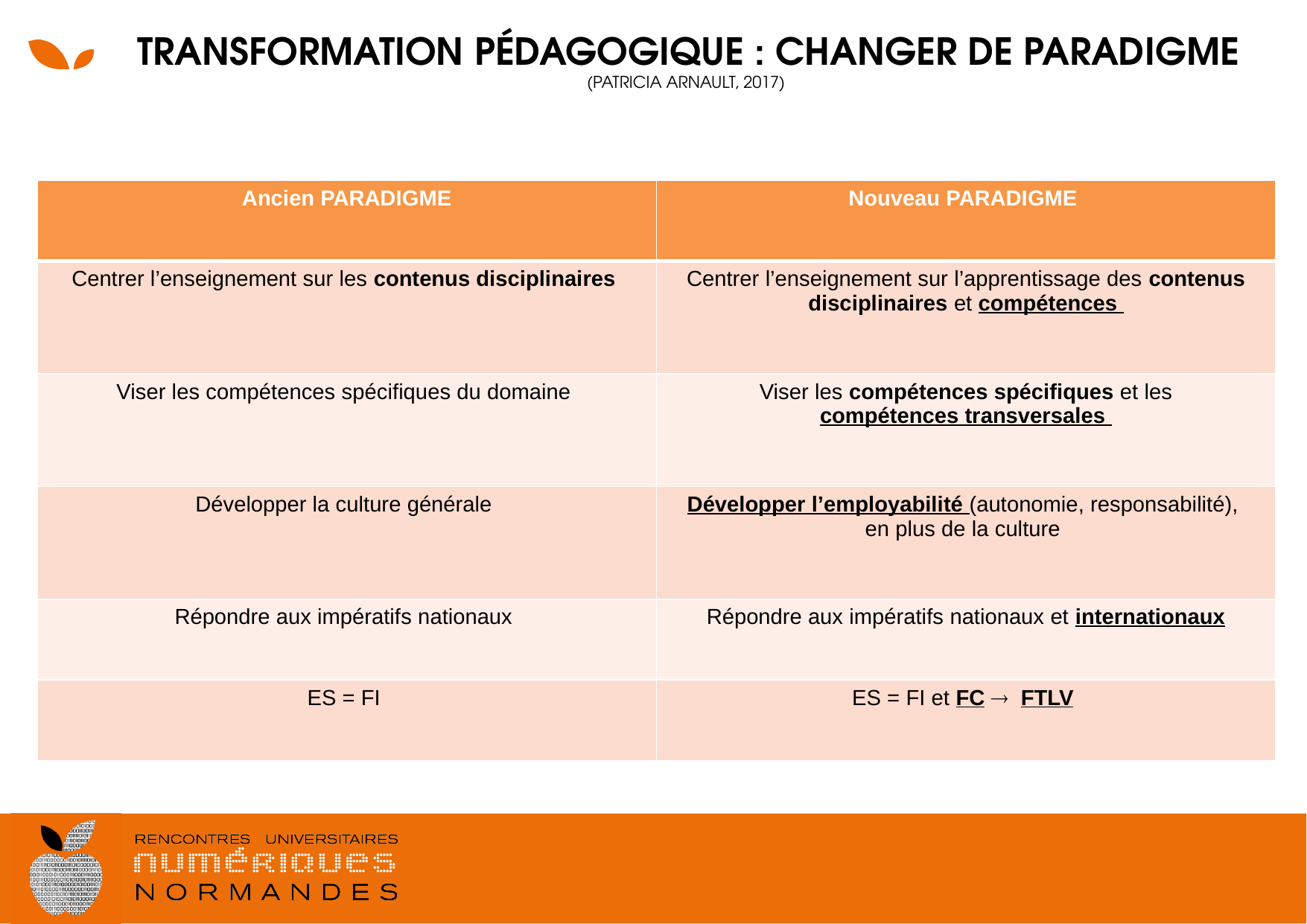

# Transformation pédagogique : changer de paradigme (Patricia Arnault, 2017)
| Ancien PARADIGME | Nouveau PARADIGME |
| --- | --- |
| Centrer l’enseignement sur les contenus disciplinaires | Centrer l’enseignement sur l’apprentissage des contenus disciplinaires et compétences |
| Viser les compétences spécifiques du domaine | Viser les compétences spécifiques et les compétences transversales |
| Développer la culture générale | Développer l’employabilité (autonomie, responsabilité), en plus de la culture |
| Répondre aux impératifs nationaux | Répondre aux impératifs nationaux et internationaux |
| ES = FI | ES = FI et FC → FTLV |